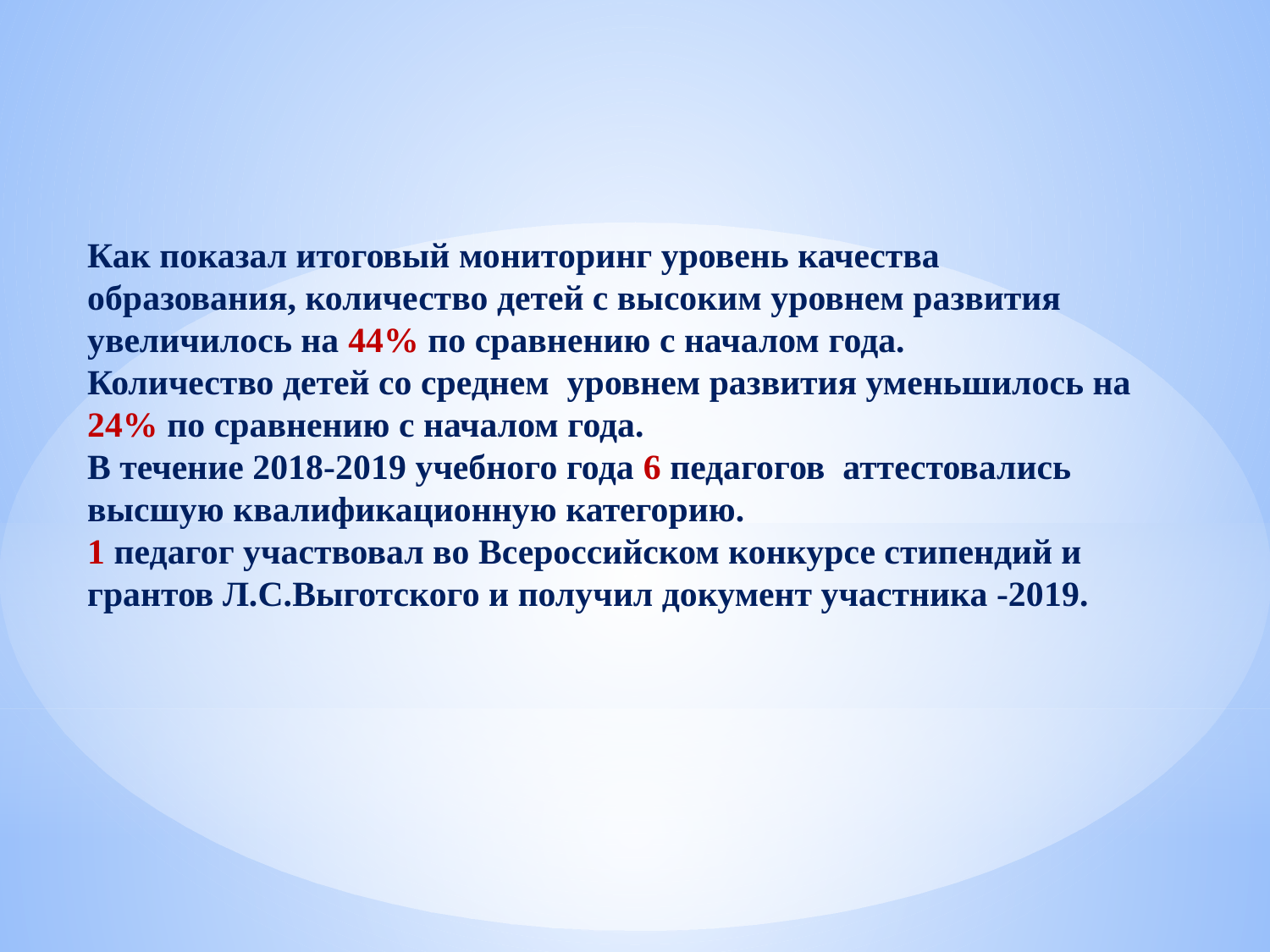

Как показал итоговый мониторинг уровень качества образования, количество детей с высоким уровнем развития увеличилось на 44% по сравнению с началом года.
Количество детей со среднем  уровнем развития уменьшилось на 24% по сравнению с началом года.
В течение 2018-2019 учебного года 6 педагогов  аттестовались высшую квалификационную категорию.
1 педагог участвовал во Всероссийском конкурсе стипендий и грантов Л.С.Выготского и получил документ участника -2019.